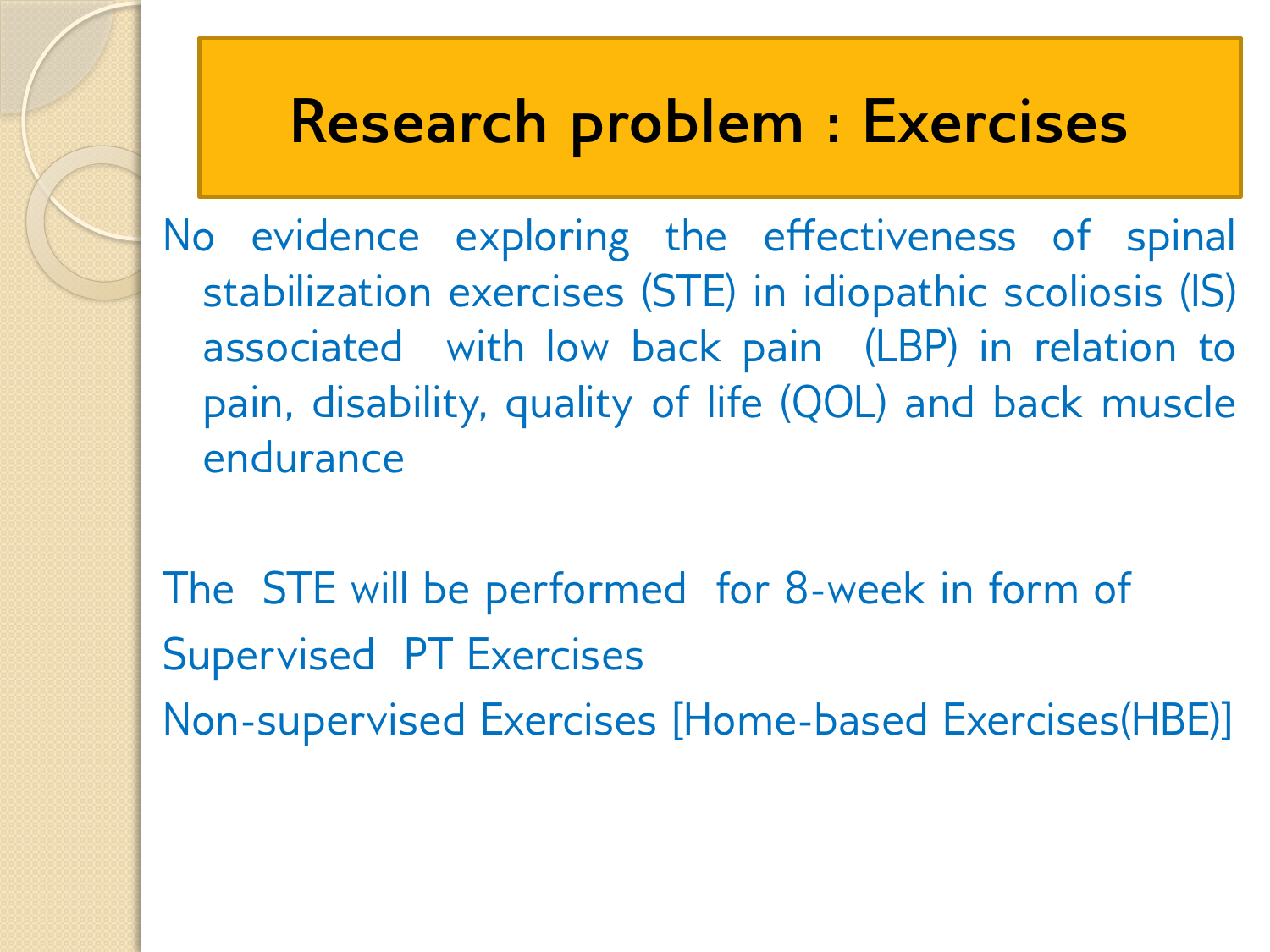

# Research problem : Exercises
No evidence exploring the effectiveness of spinal stabilization exercises (STE) in idiopathic scoliosis (IS) associated  with low back pain  (LBP) in relation to pain, disability, quality of life (QOL) and back muscle endurance

The  STE will be performed  for 8-week in form of
Supervised  PT Exercises
Non-supervised Exercises [Home-based Exercises(HBE)]